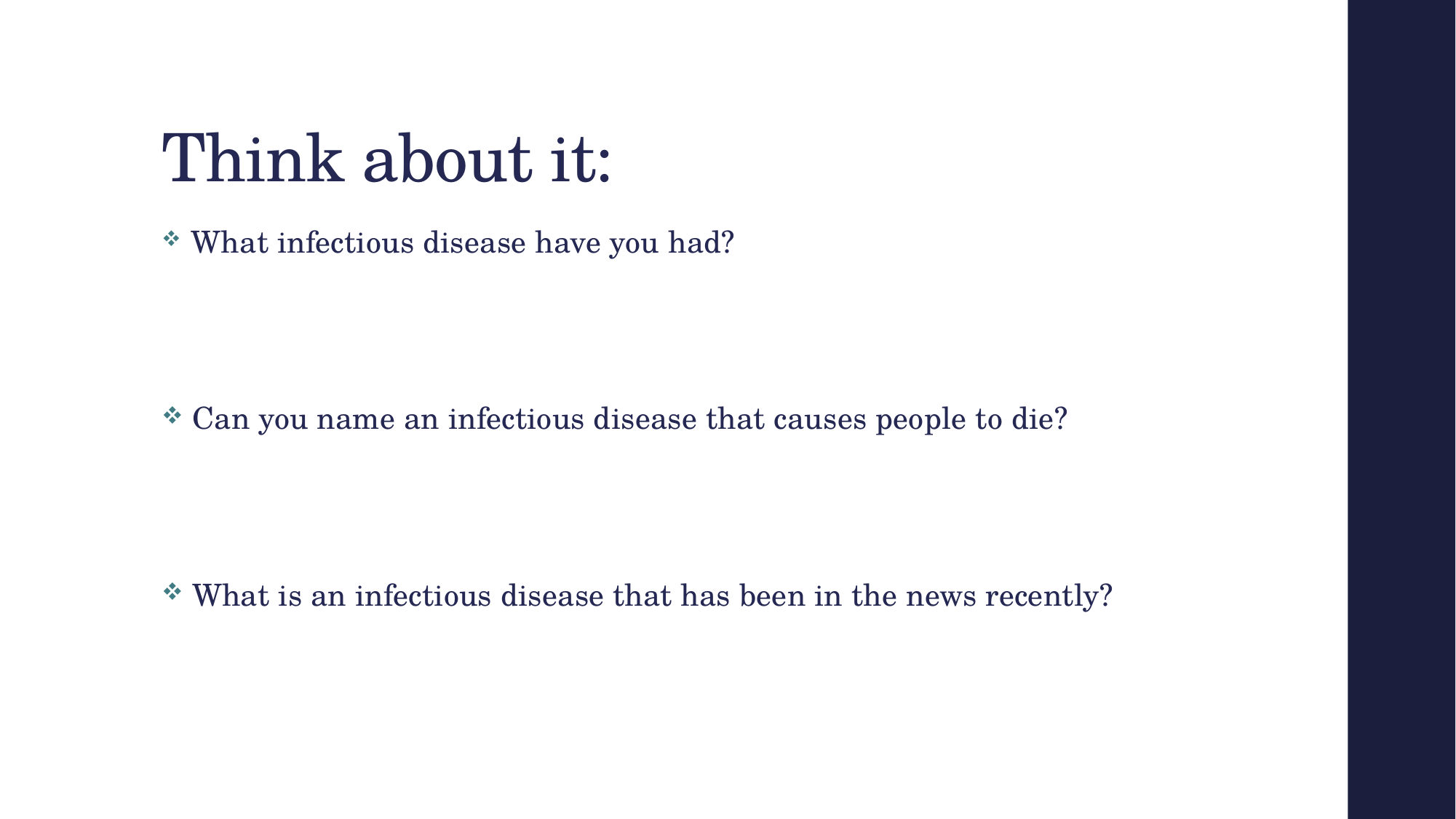

# Think about it:
 What infectious disease have you had?

 Can you name an infectious disease that causes people to die?

 What is an infectious disease that has been in the news recently?